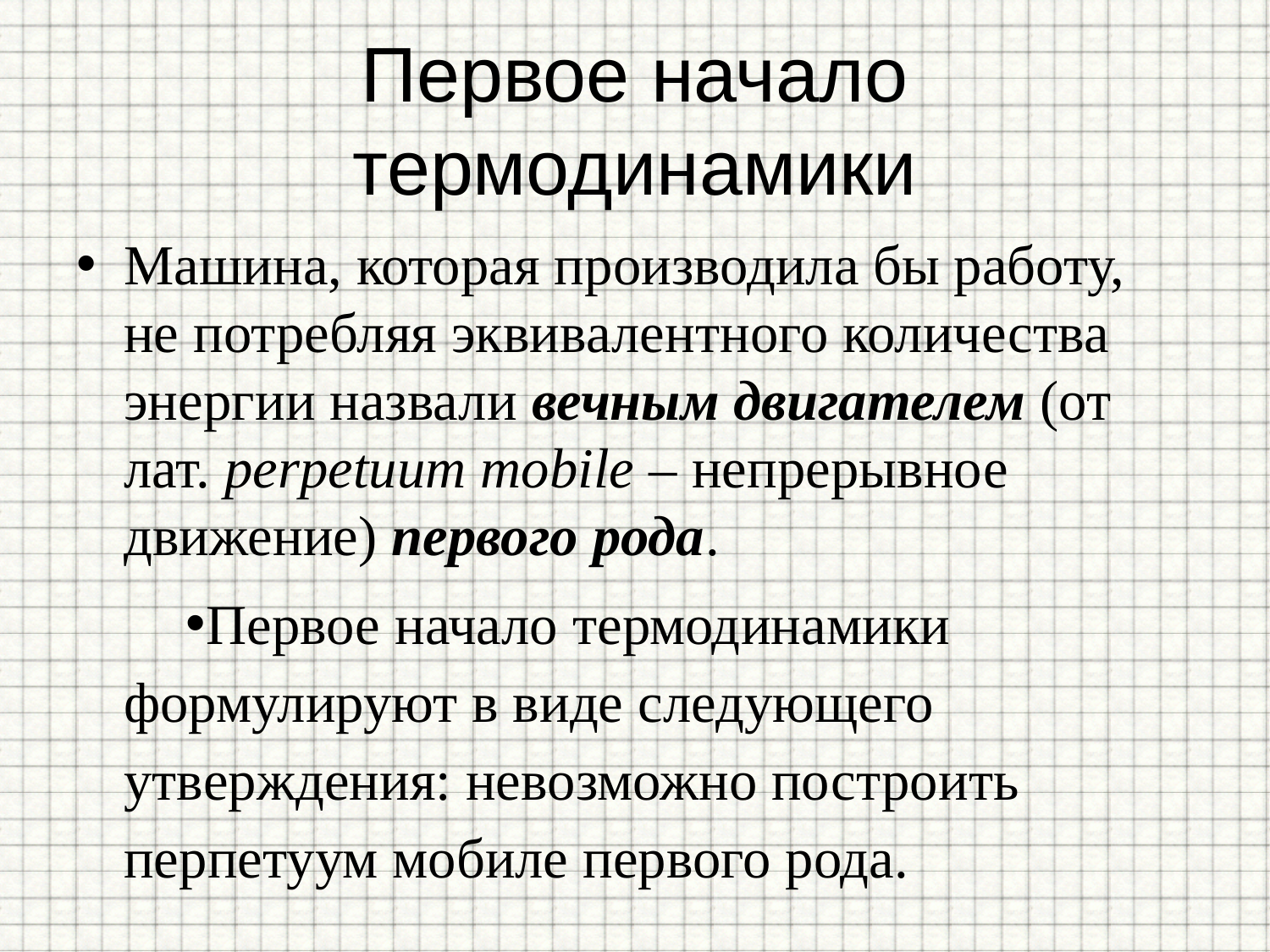

# Первое начало термодинамики
Машина, которая производила бы работу, не потребляя эквивалентного количества энергии назвали вечным двигателем (от лат. perpetuum mobile – непрерывное движение) первого рода.
Первое начало термодинамики формулируют в виде следующего утверждения: невозможно построить перпетуум мобиле первого рода.